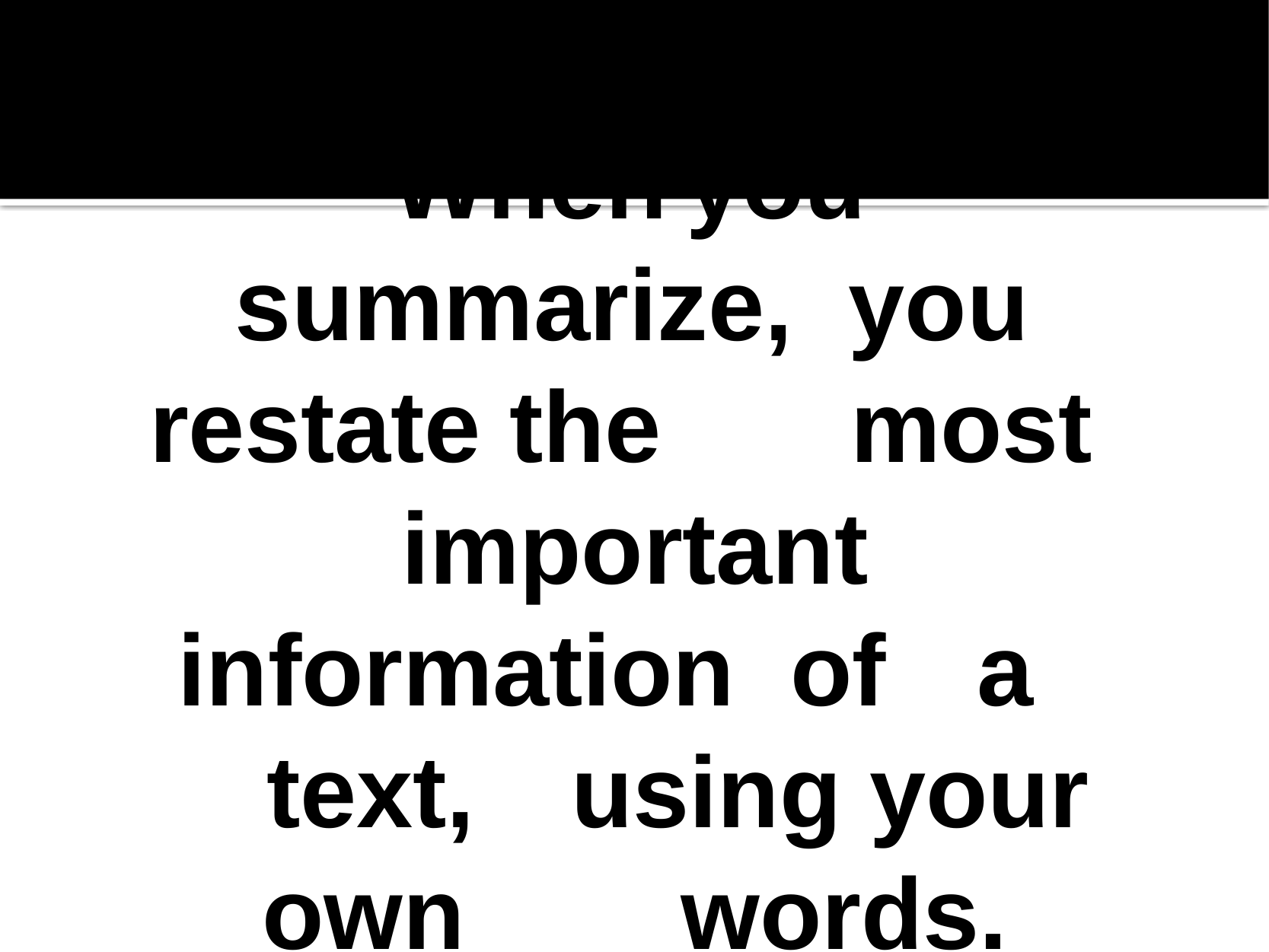

# When	you	summarize,  you	restate the	most  important information  of	a		text,	using your  own			words.